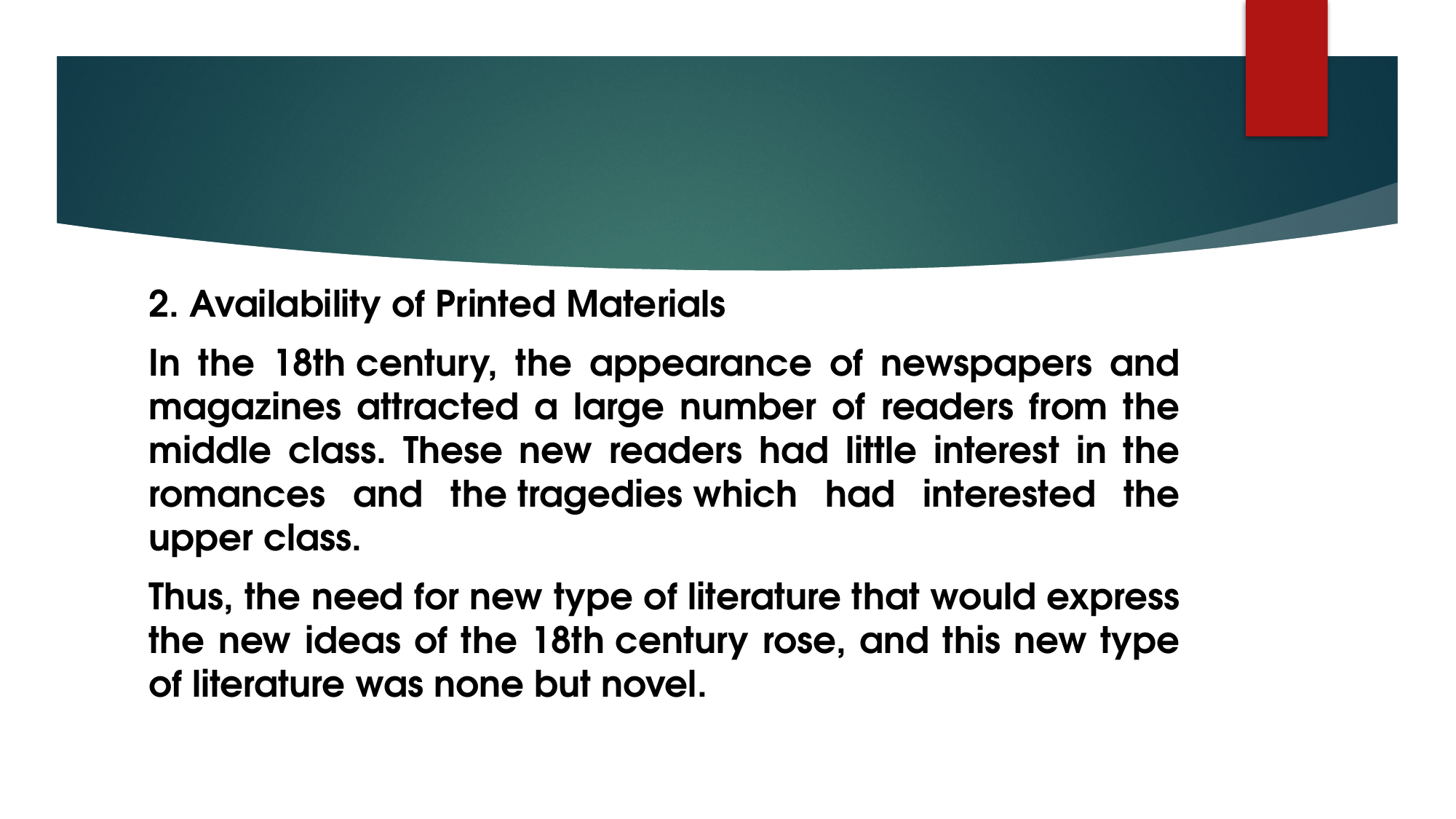

#
2. Availability of Printed Materials
In the 18th century, the appearance of newspapers and magazines attracted a large number of readers from the middle class. These new readers had little interest in the romances and the tragedies which had interested the upper class.
Thus, the need for new type of literature that would express the new ideas of the 18th century rose, and this new type of literature was none but novel.